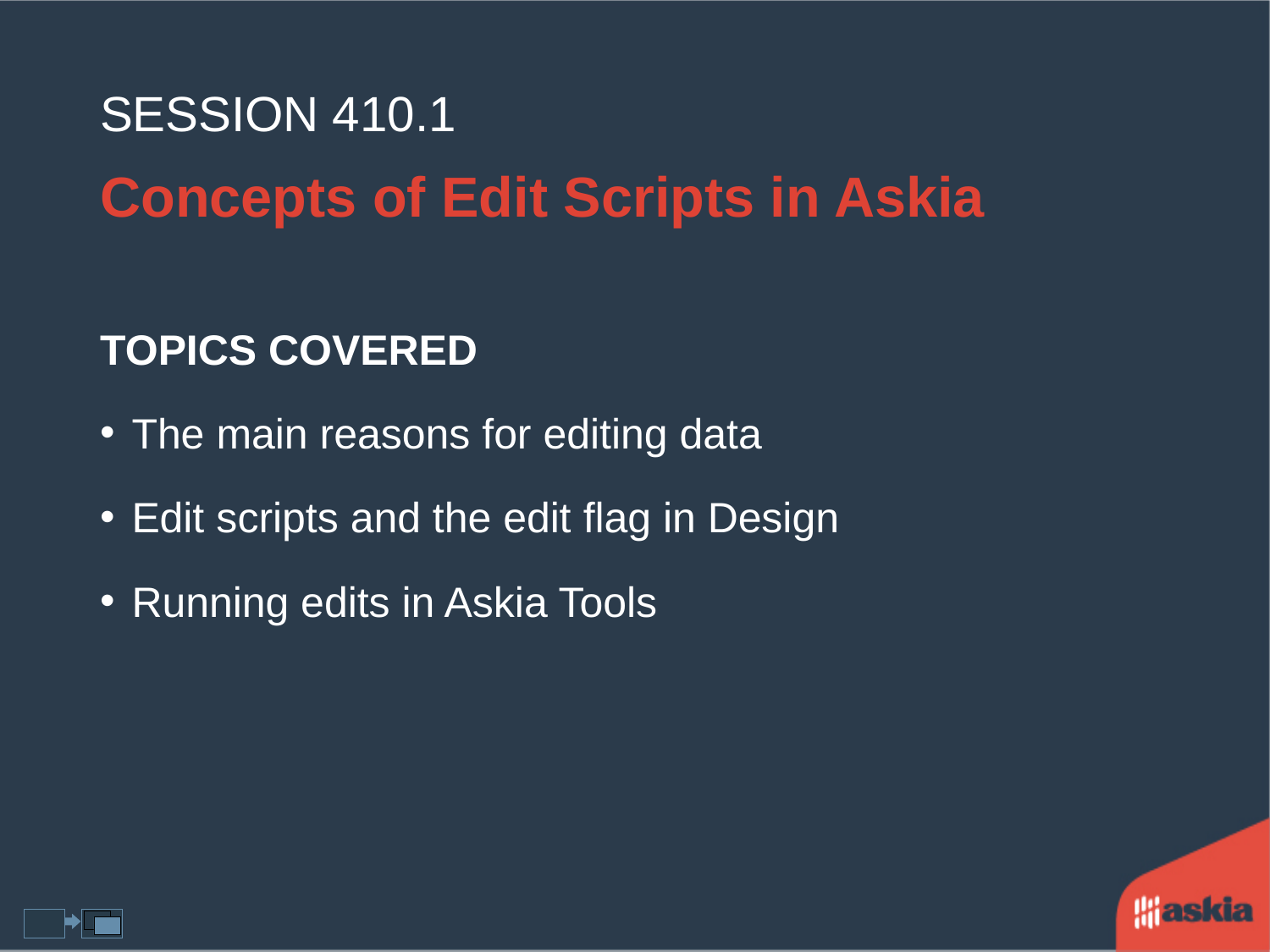

# Session 410.1
Concepts of Edit Scripts in Askia
TOPICS COVERED
The main reasons for editing data
Edit scripts and the edit flag in Design
Running edits in Askia Tools